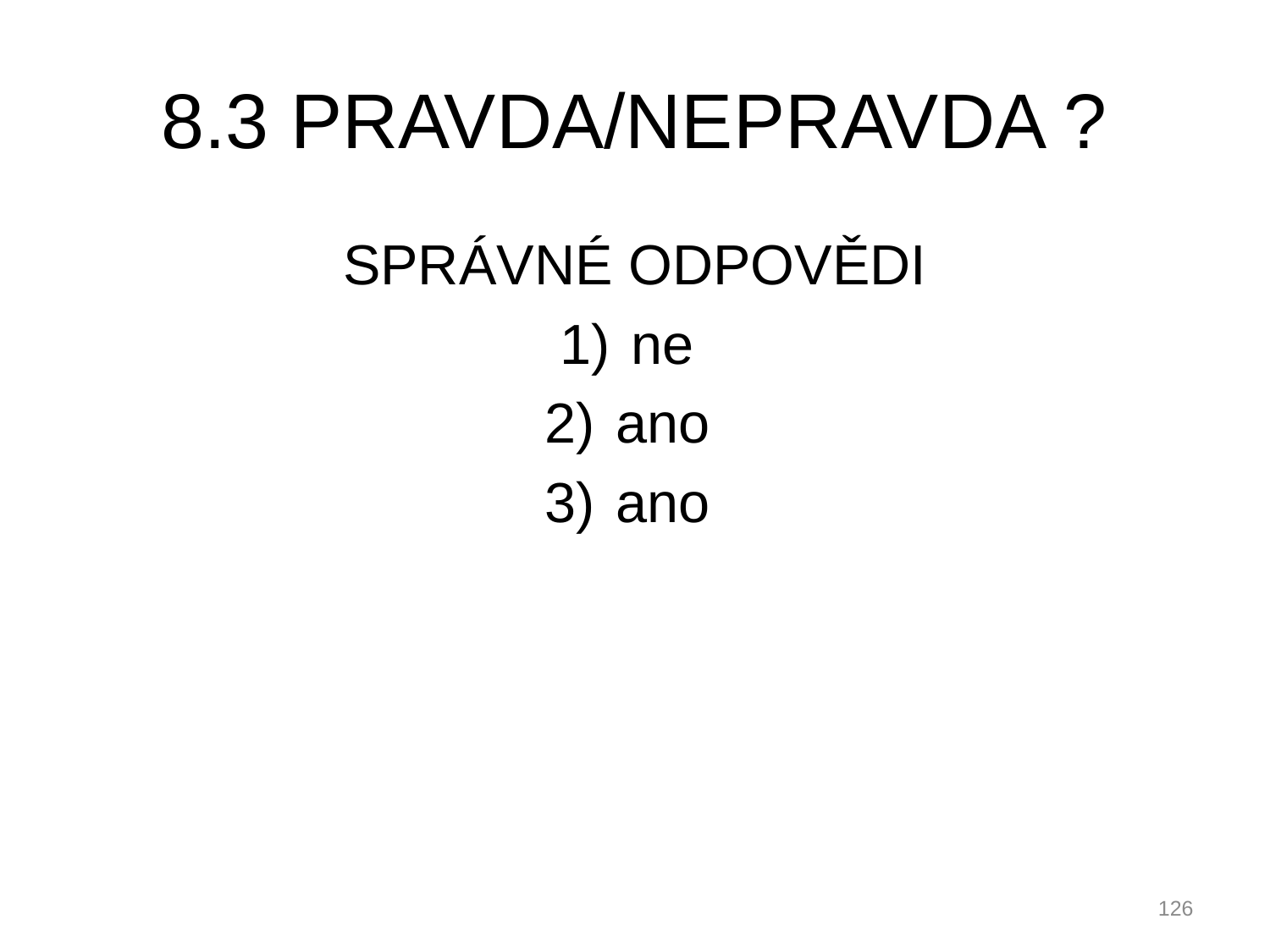

# 8.3 PRAVDA/NEPRAVDA ?
SPRÁVNÉ ODPOVĚDI
ne
ano
ano
126